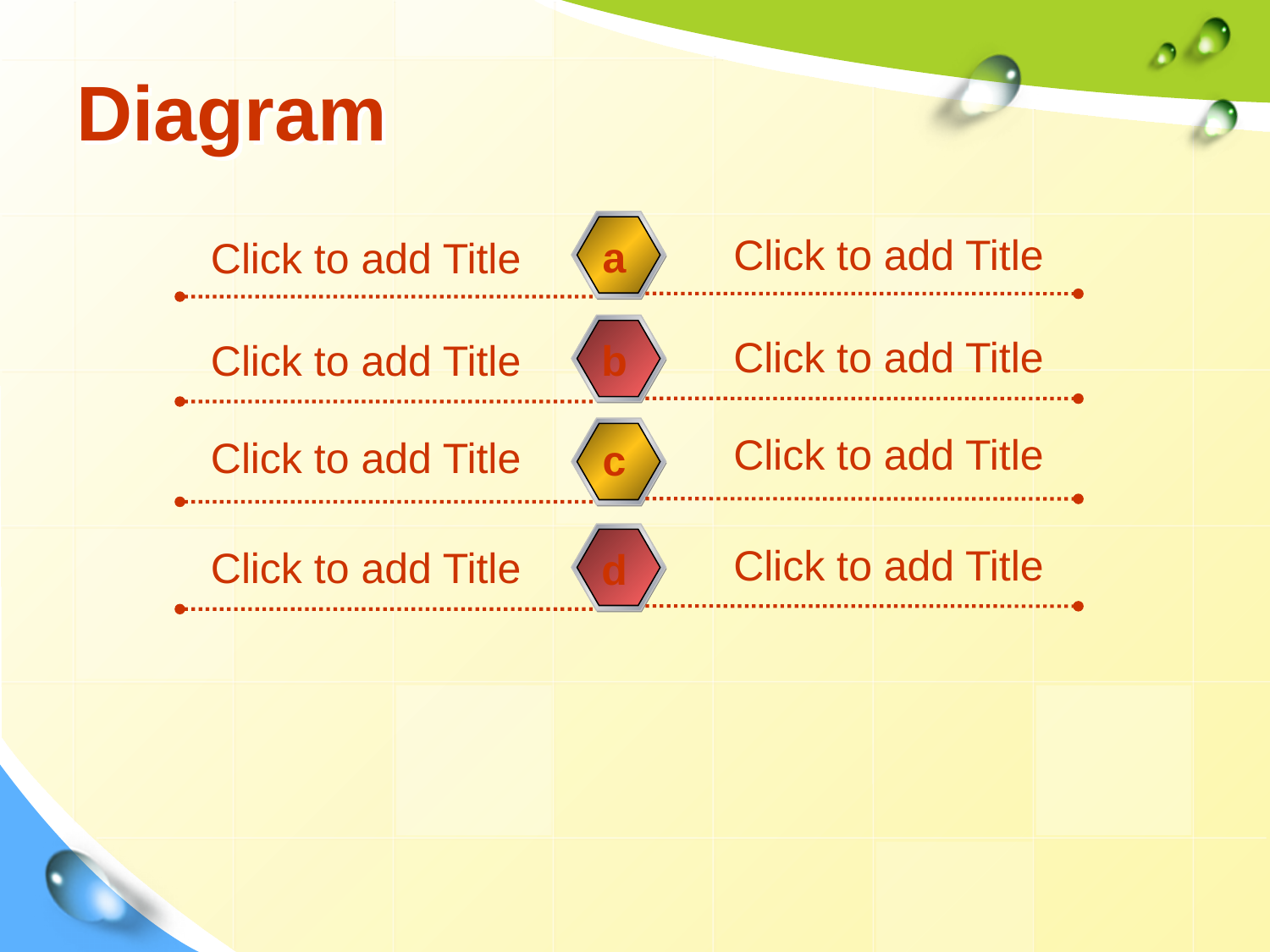

# Diagram

Click to add Title
a
Click to add Title

Click to add Title
Click to add Title
b

Click to add Title
Click to add Title
c

Click to add Title
Click to add Title
d